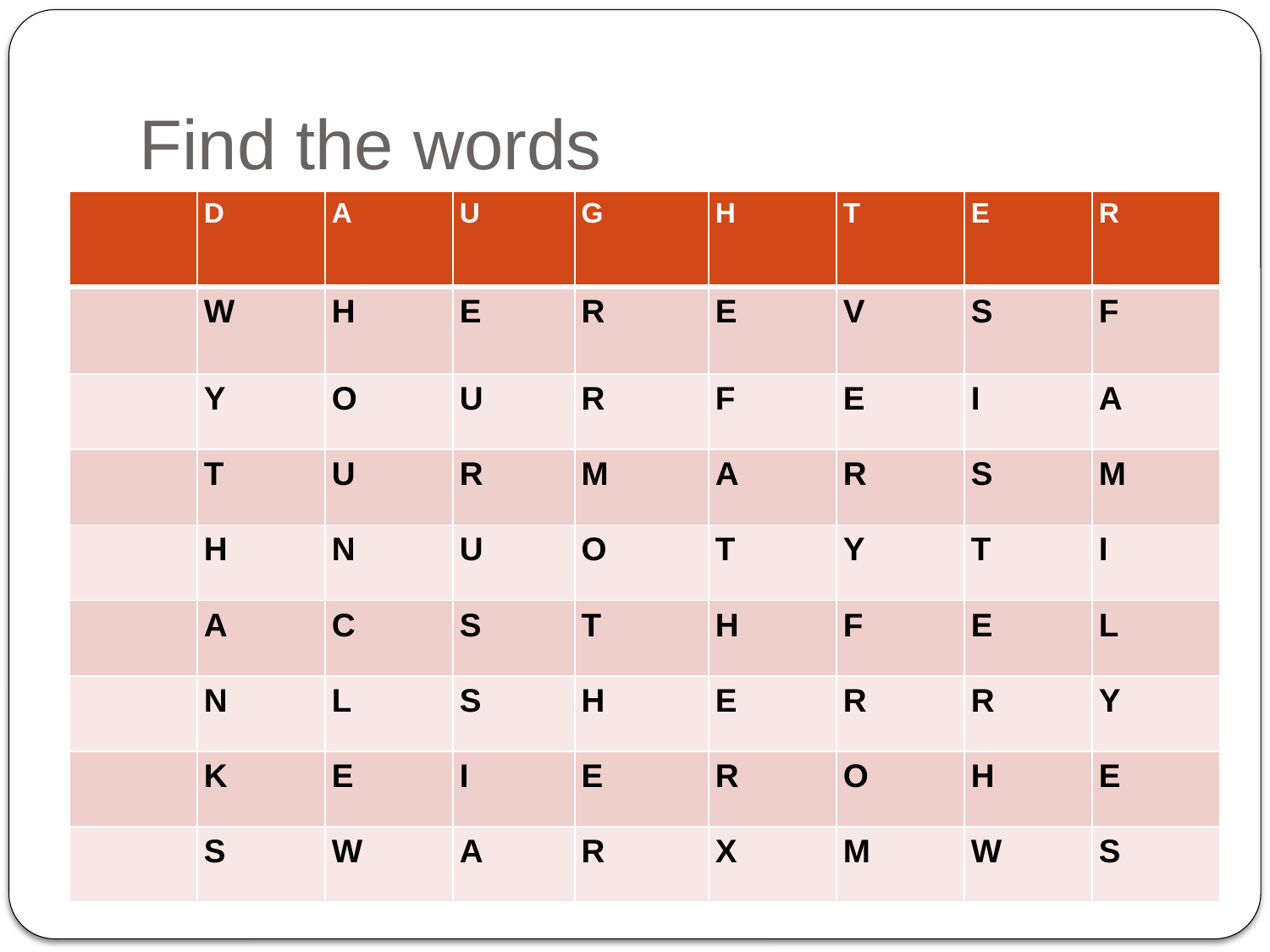

# Find the words
|  | D | A | U | G | H | T | E | R |
| --- | --- | --- | --- | --- | --- | --- | --- | --- |
|  | W | H | E | R | E | V | S | F |
|  | Y | O | U | R | F | E | I | A |
|  | T | U | R | M | A | R | S | M |
|  | H | N | U | O | T | Y | T | I |
|  | A | C | S | T | H | F | E | L |
|  | N | L | S | H | E | R | R | Y |
|  | K | E | I | E | R | O | H | E |
|  | S | W | A | R | X | M | W | S |